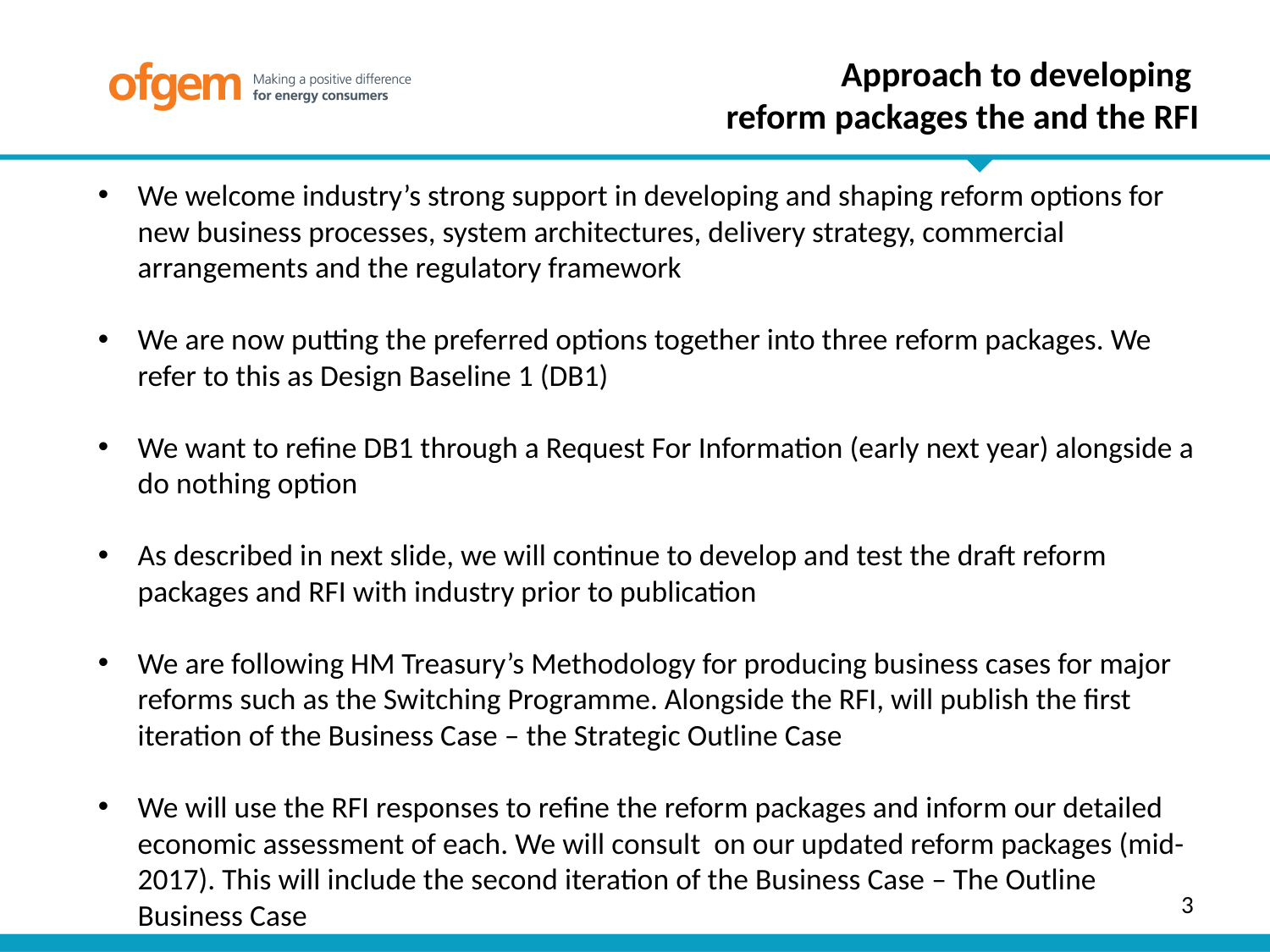

# Approach to developing reform packages the and the RFI
We welcome industry’s strong support in developing and shaping reform options for new business processes, system architectures, delivery strategy, commercial arrangements and the regulatory framework

We are now putting the preferred options together into three reform packages. We refer to this as Design Baseline 1 (DB1)

We want to refine DB1 through a Request For Information (early next year) alongside a do nothing option

As described in next slide, we will continue to develop and test the draft reform packages and RFI with industry prior to publication

We are following HM Treasury’s Methodology for producing business cases for major reforms such as the Switching Programme. Alongside the RFI, will publish the first iteration of the Business Case – the Strategic Outline Case

We will use the RFI responses to refine the reform packages and inform our detailed economic assessment of each. We will consult  on our updated reform packages (mid-2017). This will include the second iteration of the Business Case – The Outline Business Case
3